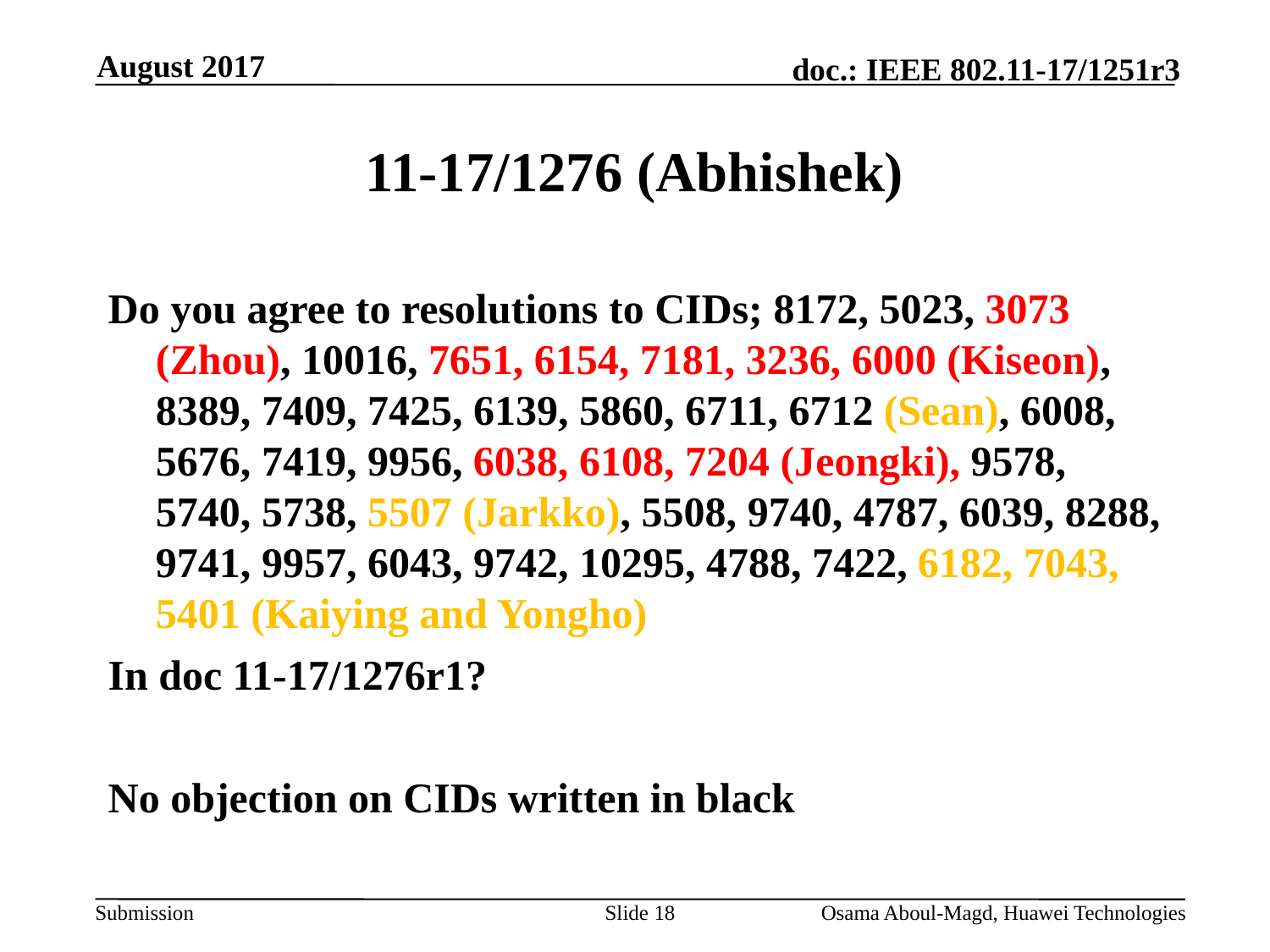

August 2017
# 11-17/1276 (Abhishek)
Do you agree to resolutions to CIDs; 8172, 5023, 3073 (Zhou), 10016, 7651, 6154, 7181, 3236, 6000 (Kiseon), 8389, 7409, 7425, 6139, 5860, 6711, 6712 (Sean), 6008, 5676, 7419, 9956, 6038, 6108, 7204 (Jeongki), 9578, 5740, 5738, 5507 (Jarkko), 5508, 9740, 4787, 6039, 8288, 9741, 9957, 6043, 9742, 10295, 4788, 7422, 6182, 7043, 5401 (Kaiying and Yongho)
In doc 11-17/1276r1?

No objection on CIDs written in black
Slide 18
Osama Aboul-Magd, Huawei Technologies